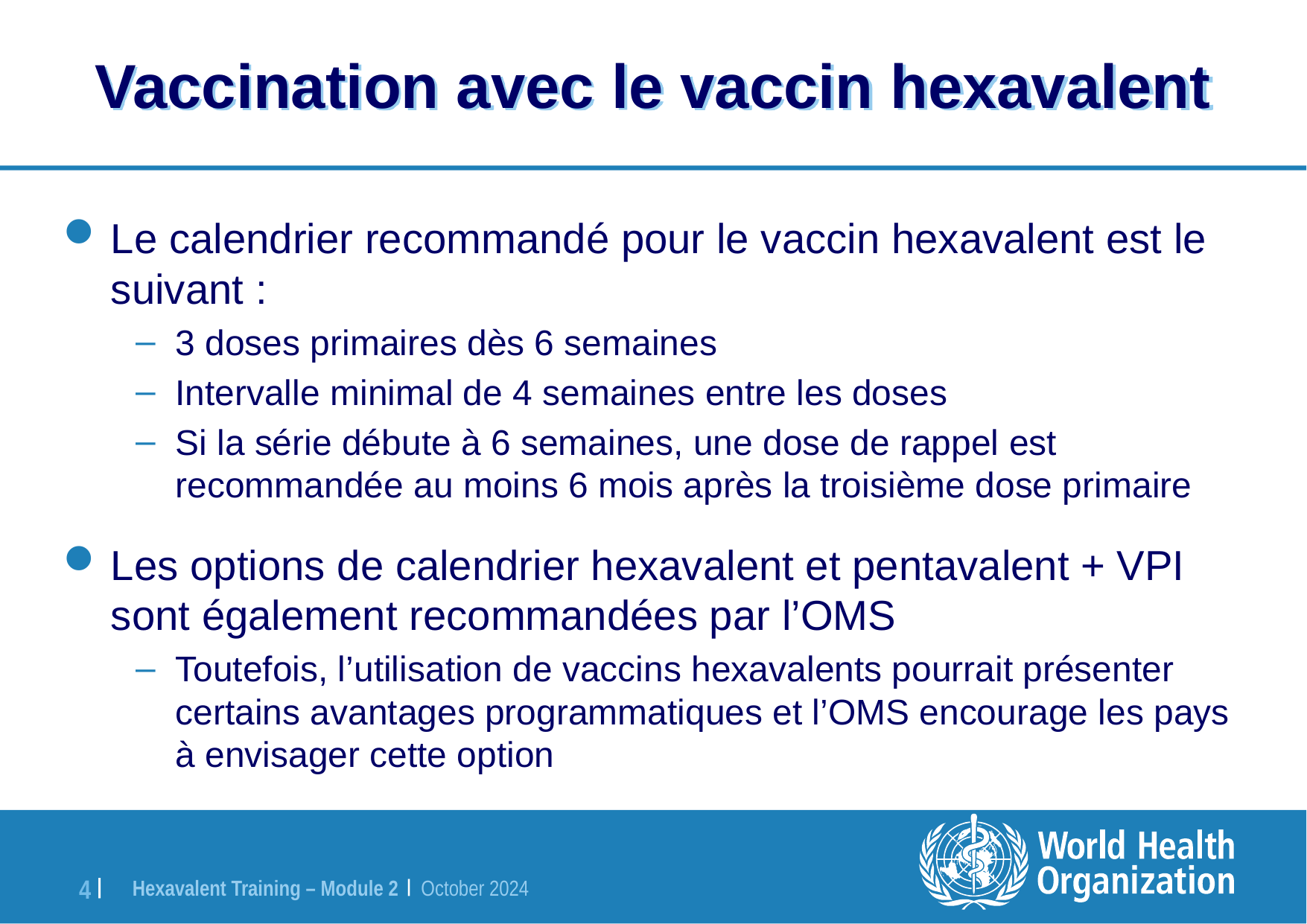

# Vaccination avec le vaccin hexavalent
Le calendrier recommandé pour le vaccin hexavalent est le suivant :
3 doses primaires dès 6 semaines
Intervalle minimal de 4 semaines entre les doses
Si la série débute à 6 semaines, une dose de rappel est recommandée au moins 6 mois après la troisième dose primaire
Les options de calendrier hexavalent et pentavalent + VPI sont également recommandées par l’OMS
Toutefois, l’utilisation de vaccins hexavalents pourrait présenter certains avantages programmatiques et l’OMS encourage les pays à envisager cette option